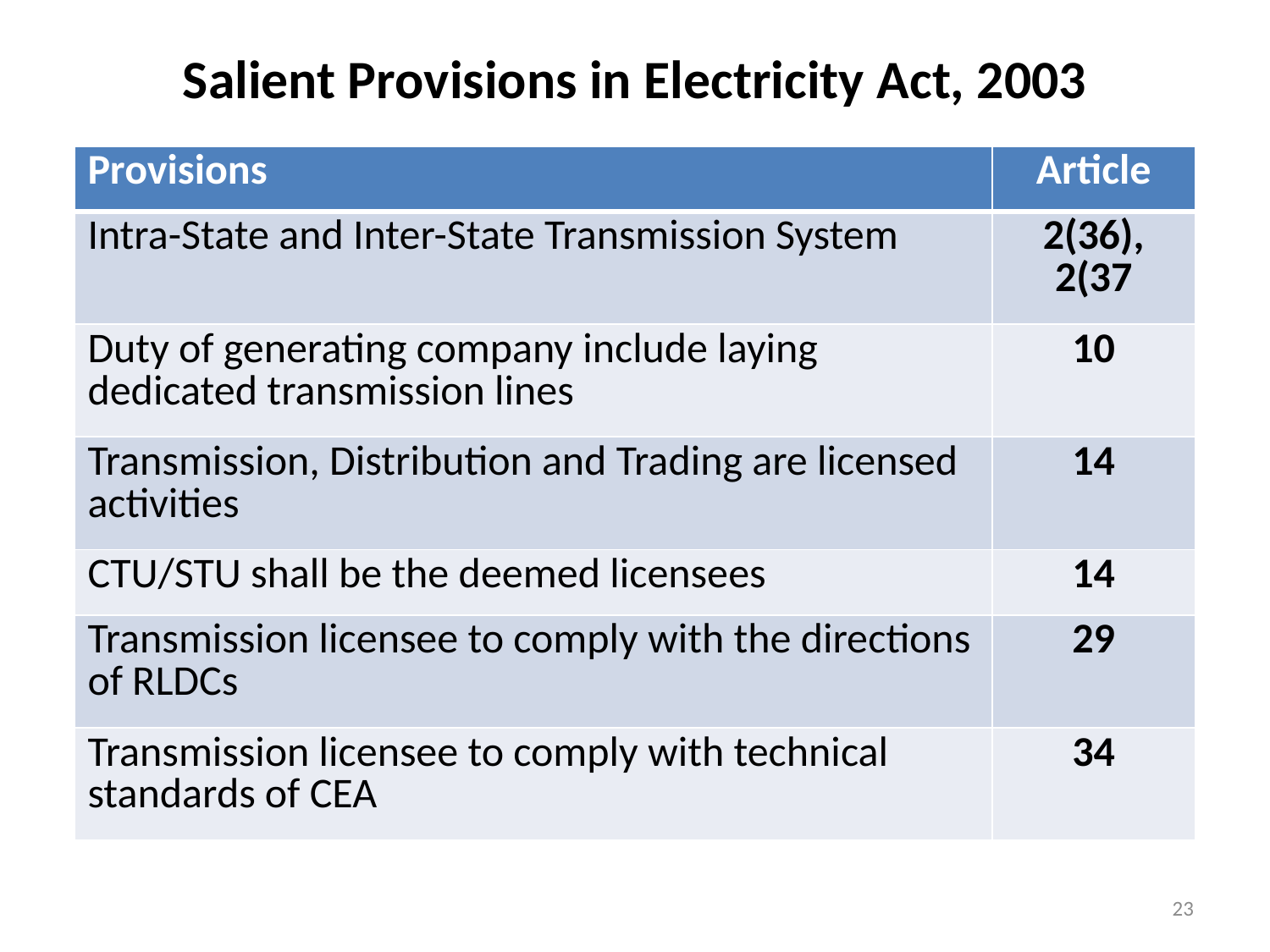

# Salient Provisions in Electricity Act, 2003
| Provisions | Article |
| --- | --- |
| Intra-State and Inter-State Transmission System | 2(36), 2(37 |
| Duty of generating company include laying dedicated transmission lines | 10 |
| Transmission, Distribution and Trading are licensed activities | 14 |
| CTU/STU shall be the deemed licensees | 14 |
| Transmission licensee to comply with the directions of RLDCs | 29 |
| Transmission licensee to comply with technical standards of CEA | 34 |
23